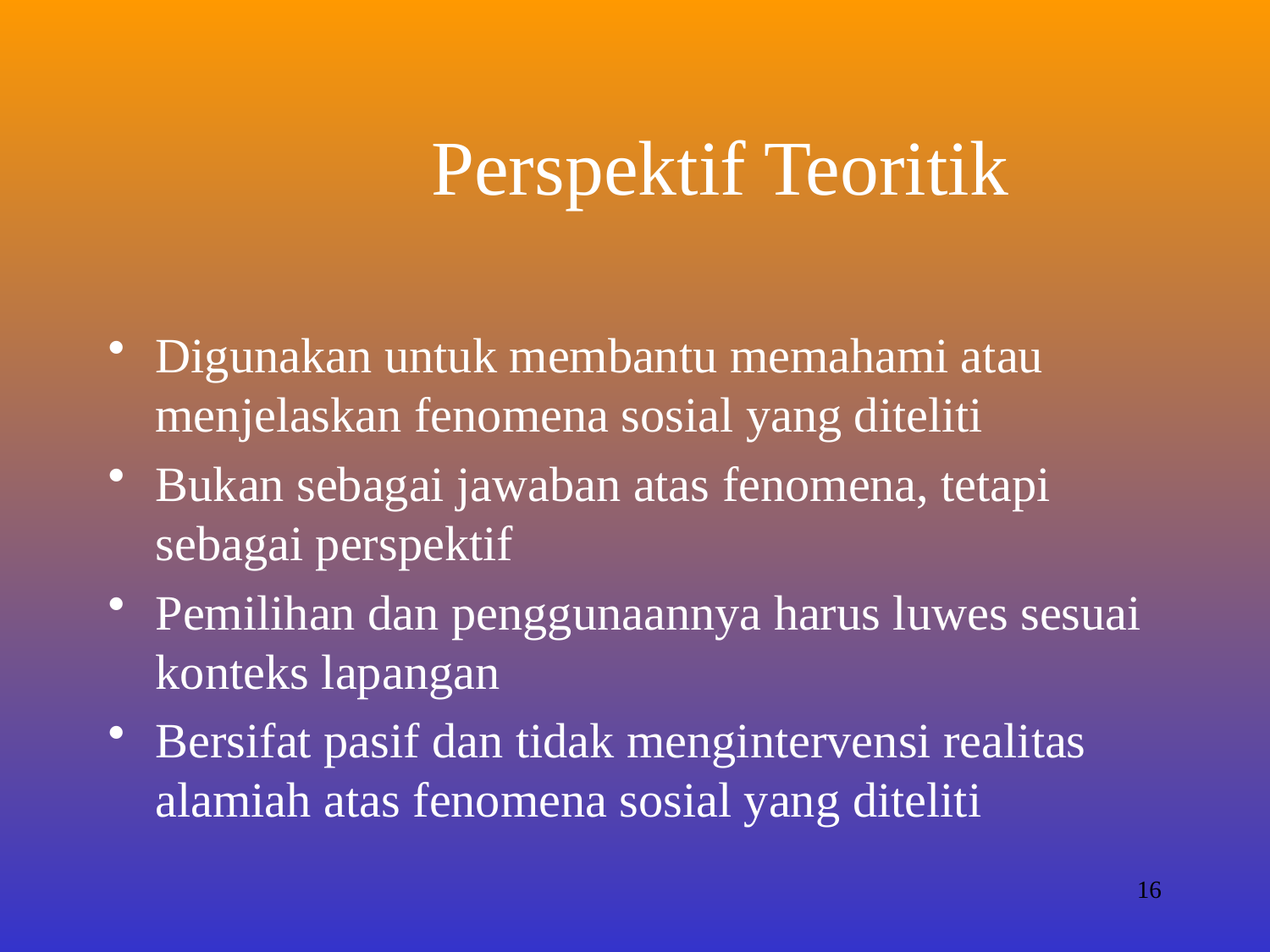

# Perspektif Teoritik
Digunakan untuk membantu memahami atau menjelaskan fenomena sosial yang diteliti
Bukan sebagai jawaban atas fenomena, tetapi sebagai perspektif
Pemilihan dan penggunaannya harus luwes sesuai konteks lapangan
Bersifat pasif dan tidak mengintervensi realitas alamiah atas fenomena sosial yang diteliti
16